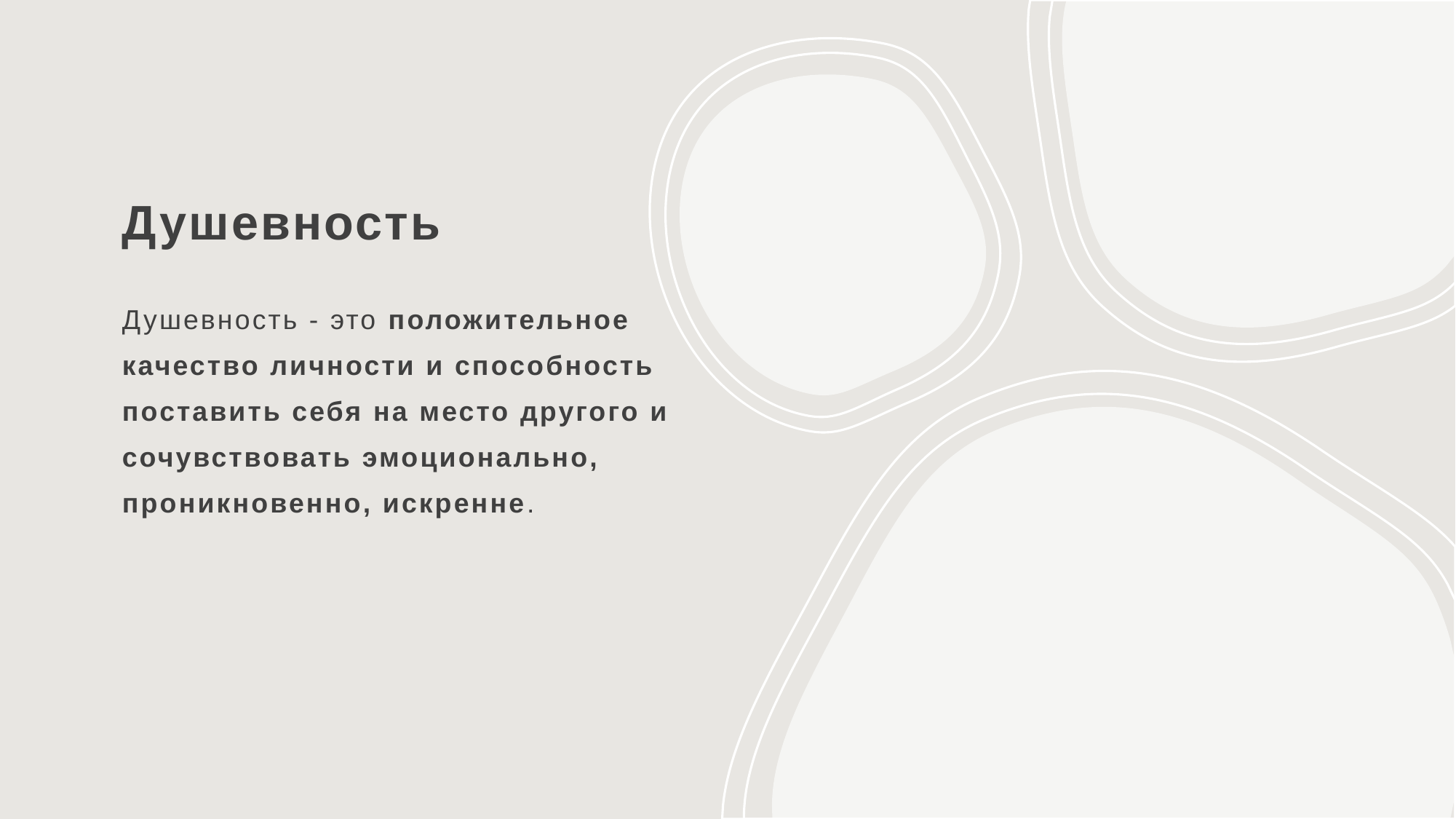

# Душевность
Душевность - это положительное качество личности и способность поставить себя на место другого и сочувствовать эмоционально, проникновенно, искренне.